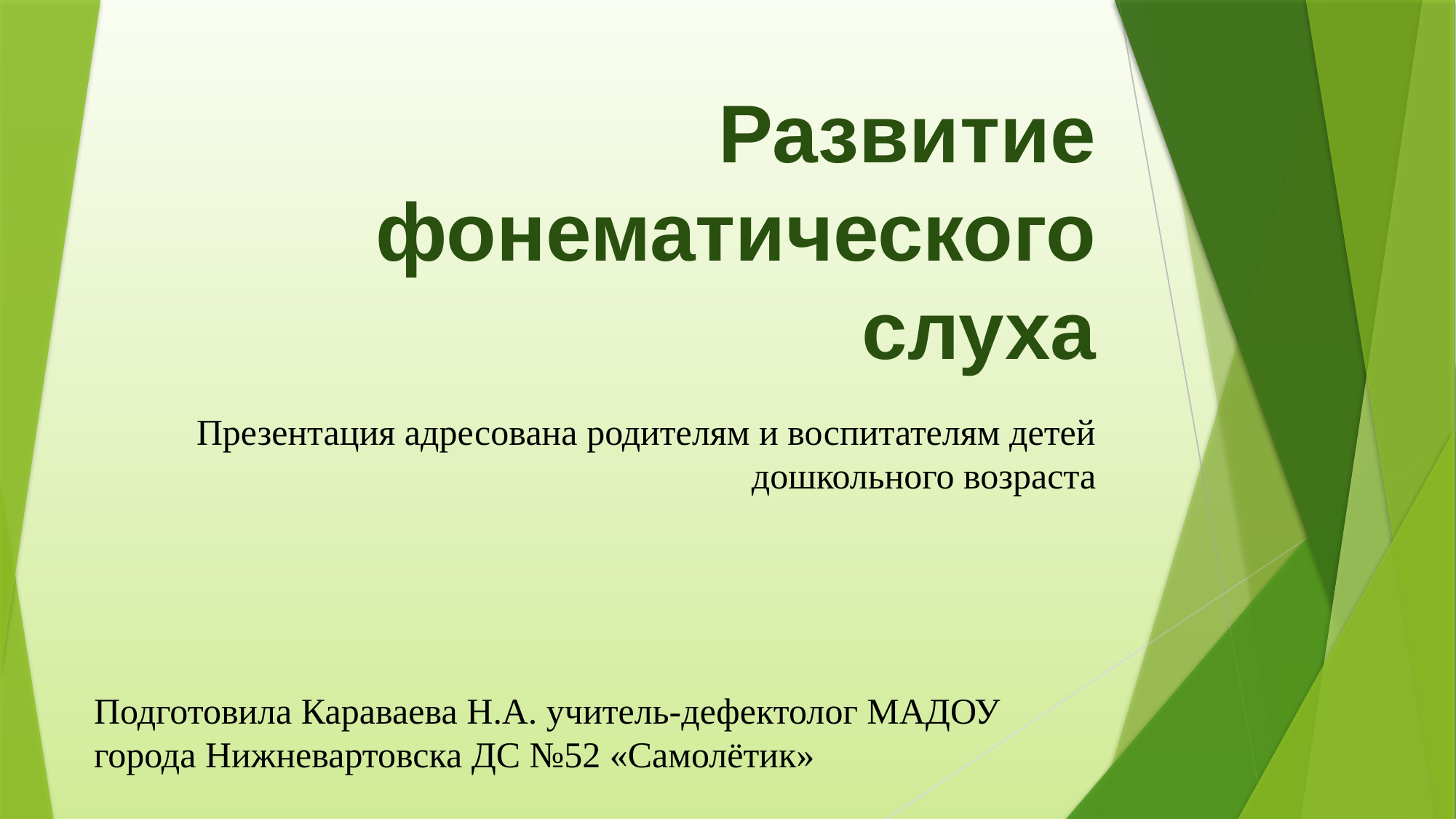

# Развитие фонематического слуха
Презентация адресована родителям и воспитателям детей дошкольного возраста

Подготовила Караваева Н.А. учитель-дефектолог МАДОУ города Нижневартовска ДС №52 «Самолётик»